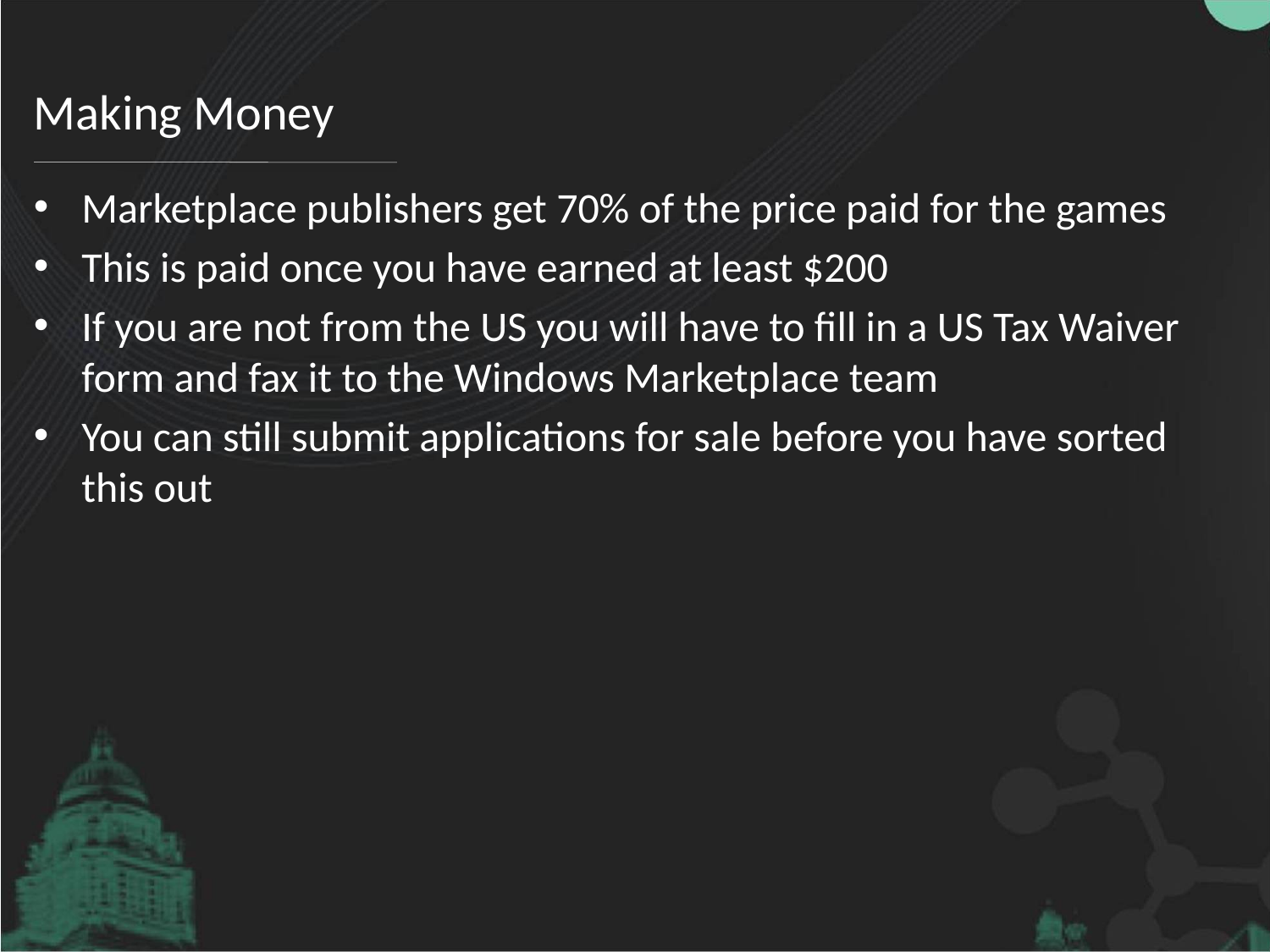

# Making Money
Marketplace publishers get 70% of the price paid for the games
This is paid once you have earned at least $200
If you are not from the US you will have to fill in a US Tax Waiver form and fax it to the Windows Marketplace team
You can still submit applications for sale before you have sorted this out